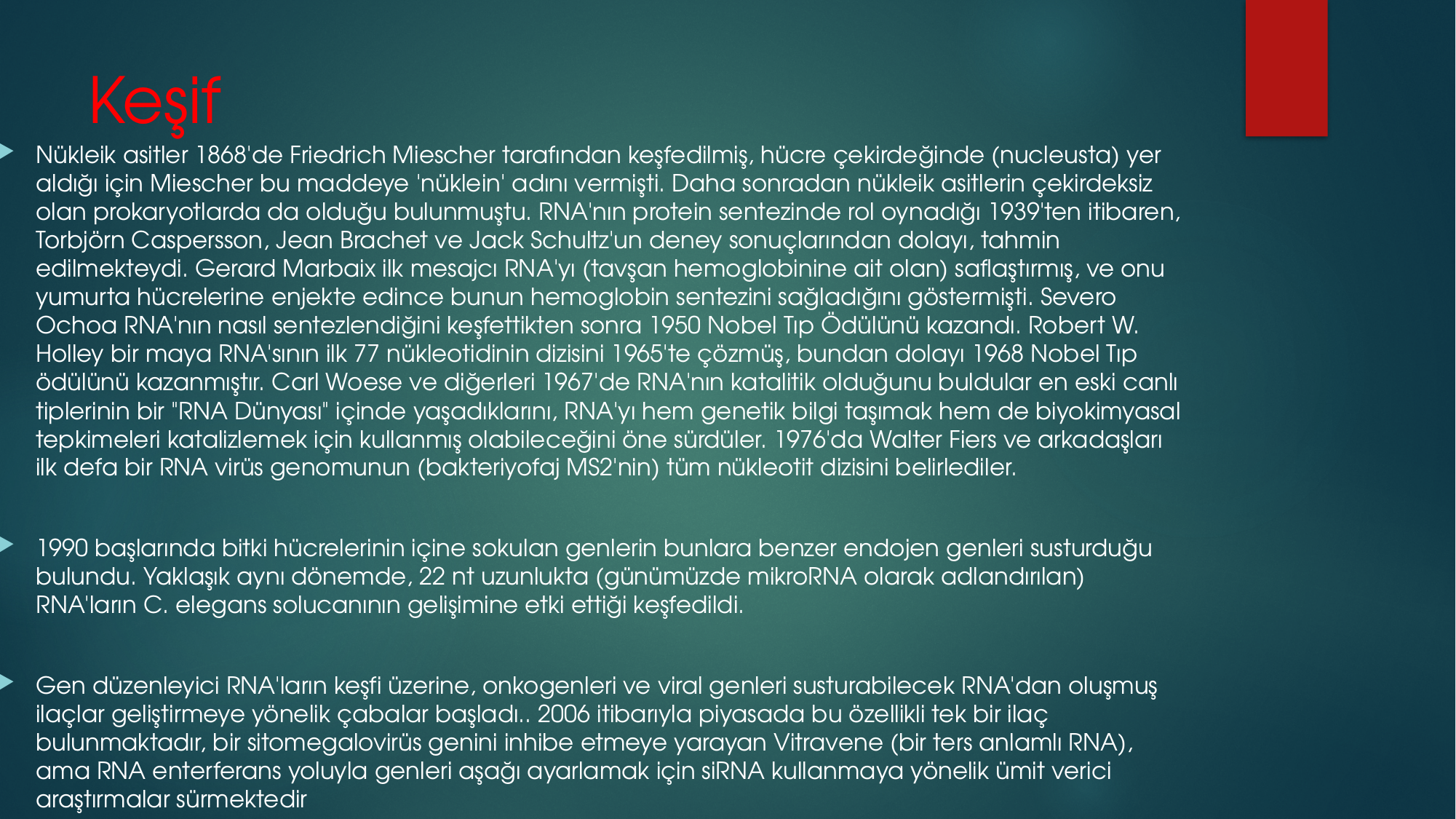

# Keşif
Nükleik asitler 1868'de Friedrich Miescher tarafından keşfedilmiş, hücre çekirdeğinde (nucleusta) yer aldığı için Miescher bu maddeye 'nüklein' adını vermişti. Daha sonradan nükleik asitlerin çekirdeksiz olan prokaryotlarda da olduğu bulunmuştu. RNA'nın protein sentezinde rol oynadığı 1939'ten itibaren, Torbjörn Caspersson, Jean Brachet ve Jack Schultz'un deney sonuçlarından dolayı, tahmin edilmekteydi. Gerard Marbaix ilk mesajcı RNA'yı (tavşan hemoglobinine ait olan) saflaştırmış, ve onu yumurta hücrelerine enjekte edince bunun hemoglobin sentezini sağladığını göstermişti. Severo Ochoa RNA'nın nasıl sentezlendiğini keşfettikten sonra 1950 Nobel Tıp Ödülünü kazandı. Robert W. Holley bir maya RNA'sının ilk 77 nükleotidinin dizisini 1965'te çözmüş, bundan dolayı 1968 Nobel Tıp ödülünü kazanmıştır. Carl Woese ve diğerleri 1967'de RNA'nın katalitik olduğunu buldular en eski canlı tiplerinin bir "RNA Dünyası" içinde yaşadıklarını, RNA'yı hem genetik bilgi taşımak hem de biyokimyasal tepkimeleri katalizlemek için kullanmış olabileceğini öne sürdüler. 1976'da Walter Fiers ve arkadaşları ilk defa bir RNA virüs genomunun (bakteriyofaj MS2'nin) tüm nükleotit dizisini belirlediler.

1990 başlarında bitki hücrelerinin içine sokulan genlerin bunlara benzer endojen genleri susturduğu bulundu. Yaklaşık aynı dönemde, 22 nt uzunlukta (günümüzde mikroRNA olarak adlandırılan) RNA'ların C. elegans solucanının gelişimine etki ettiği keşfedildi.

Gen düzenleyici RNA'ların keşfi üzerine, onkogenleri ve viral genleri susturabilecek RNA'dan oluşmuş ilaçlar geliştirmeye yönelik çabalar başladı.. 2006 itibarıyla piyasada bu özellikli tek bir ilaç bulunmaktadır, bir sitomegalovirüs genini inhibe etmeye yarayan Vitravene (bir ters anlamlı RNA), ama RNA enterferans yoluyla genleri aşağı ayarlamak için siRNA kullanmaya yönelik ümit verici araştırmalar sürmektedir